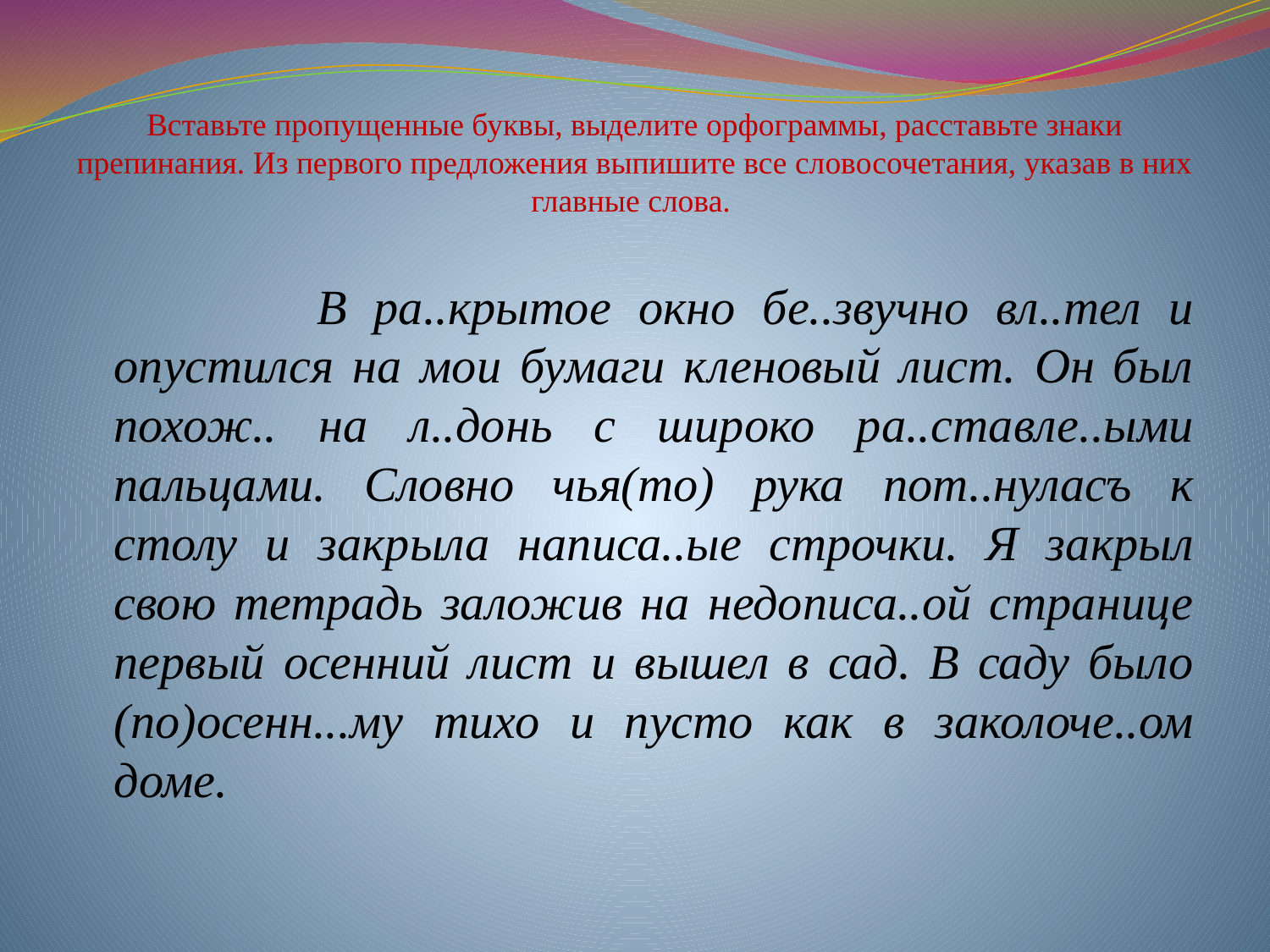

# Вставьте пропущенные буквы, выделите орфограммы, расставьте знаки препинания. Из первого предложения выпишите все словосочетания, указав в них главные слова.
         В ра..крытое окно бе..звучно вл..тел и опустился на мои бумаги кленовый лист. Он был похож.. на л..донь с широко ра..ставле..ыми пальцами. Словно чья(то) рука пот..нуласъ к столу и закрыла написа..ые строчки. Я закрыл свою тетрадь заложив на недописа..ой странице первый осенний лист и вышел в сад. В саду было (по)осенн...му тихо и пусто как в заколоче..ом доме.